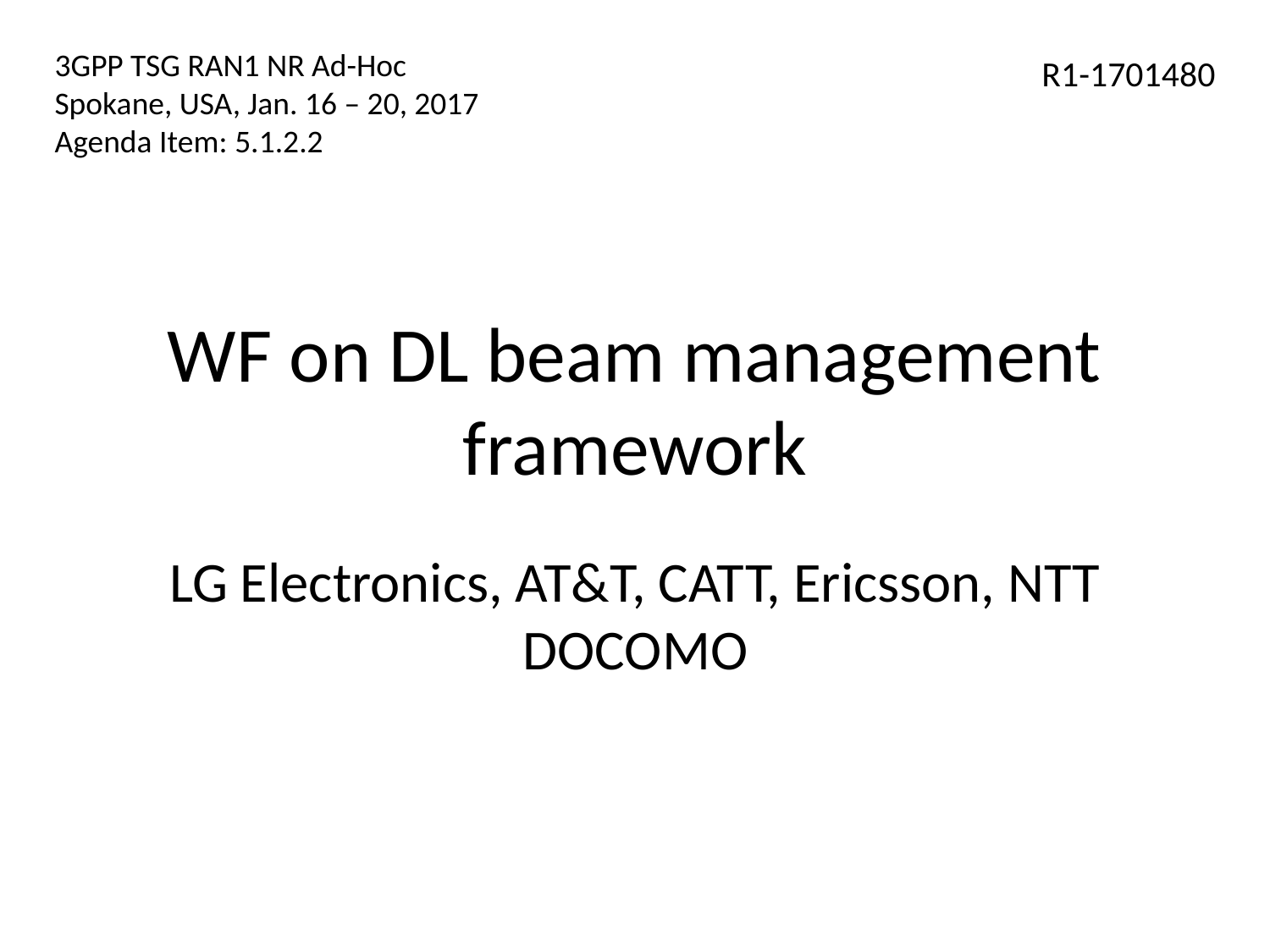

3GPP TSG RAN1 NR Ad-Hoc
Spokane, USA, Jan. 16 – 20, 2017
Agenda Item: 5.1.2.2
R1-1701480
# WF on DL beam management framework
LG Electronics, AT&T, CATT, Ericsson, NTT DOCOMO